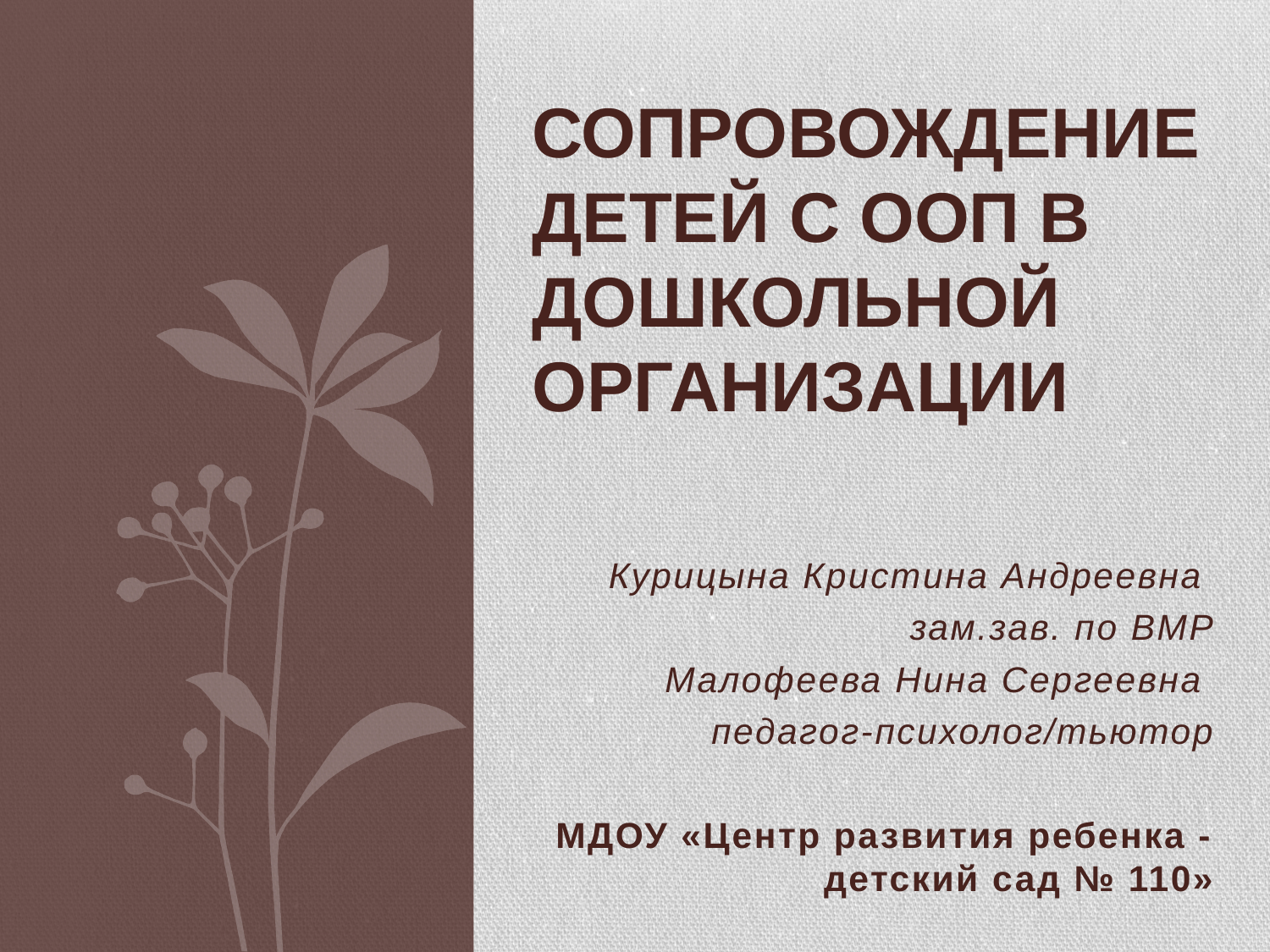

# Сопровождение детей с ООП в дошкольной организации
Курицына Кристина Андреевна
зам.зав. по ВМР
Малофеева Нина Сергеевна
педагог-психолог/тьютор

МДОУ «Центр развития ребенка -детский сад № 110»